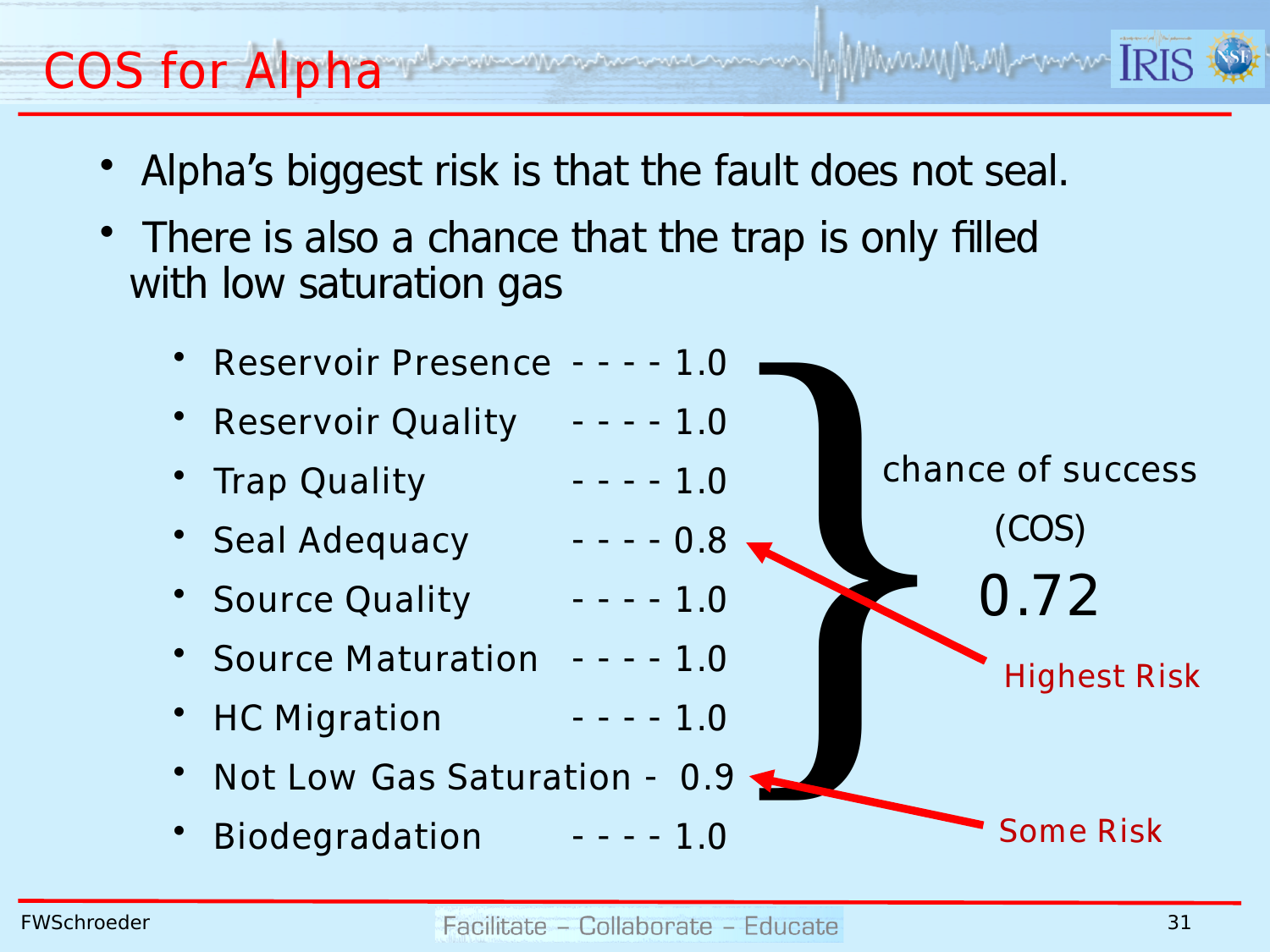

# COS for Alpha
 Alpha’s biggest risk is that the fault does not seal.
 There is also a chance that the trap is only filled 	with low saturation gas
}
 Reservoir Presence
 Reservoir Quality
 Trap Quality
 Seal Adequacy
 Source Quality
 Source Maturation
 HC Migration
 Not Low Gas Saturation
 Biodegradation
- - - - 1.0
- - - - 1.0
- - - - 1.0
- - - - 0.8
- - - - 1.0
- - - - 1.0
- - - - 1.0
       -  0.9
- - - - 1.0
chance of success
(COS)
0.72

Highest Risk

Some Risk